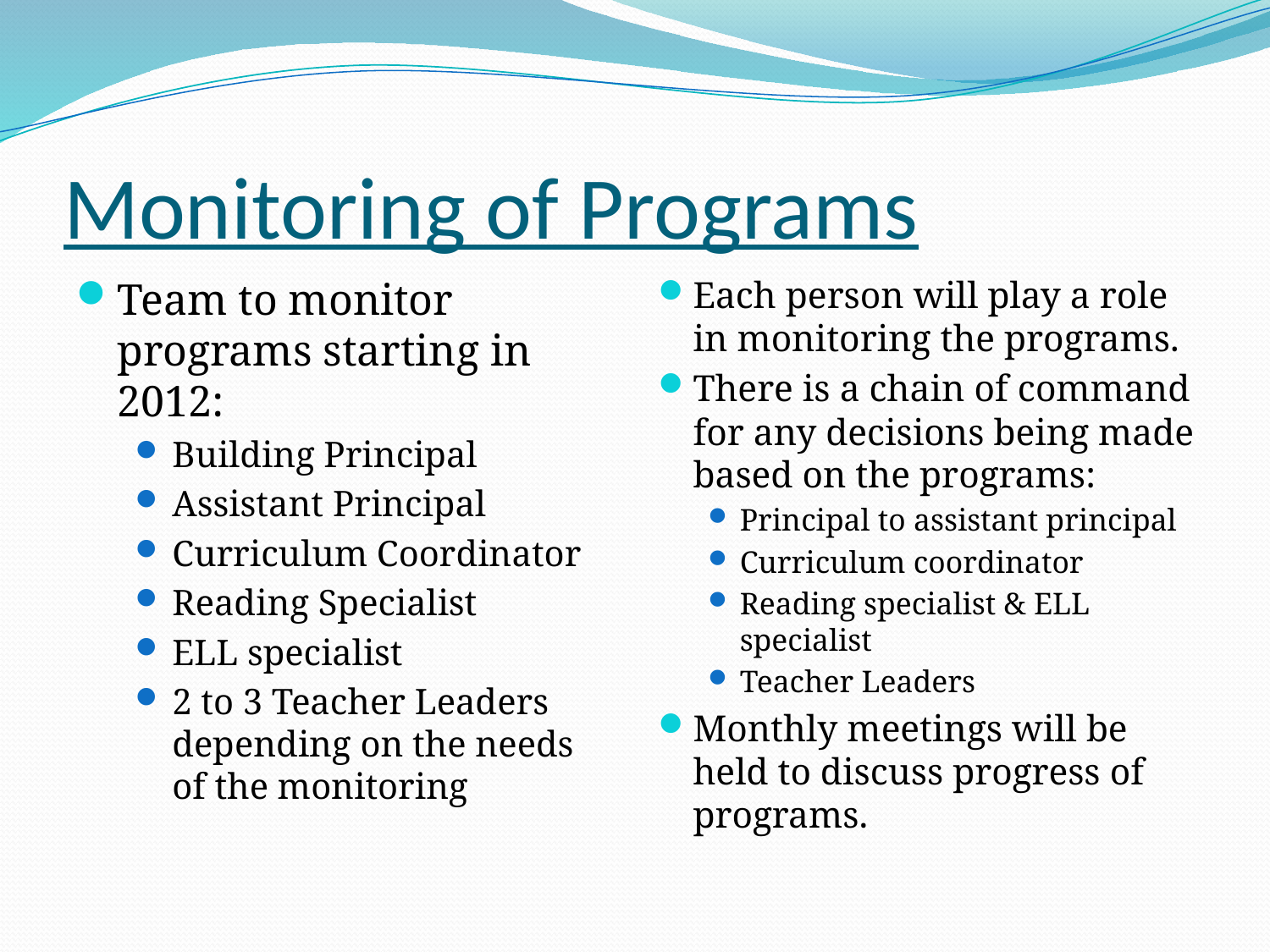

# Monitoring of Programs
Team to monitor programs starting in 2012:
Building Principal
Assistant Principal
Curriculum Coordinator
Reading Specialist
ELL specialist
2 to 3 Teacher Leaders depending on the needs of the monitoring
Each person will play a role in monitoring the programs.
There is a chain of command for any decisions being made based on the programs:
Principal to assistant principal
Curriculum coordinator
Reading specialist & ELL specialist
Teacher Leaders
Monthly meetings will be held to discuss progress of programs.